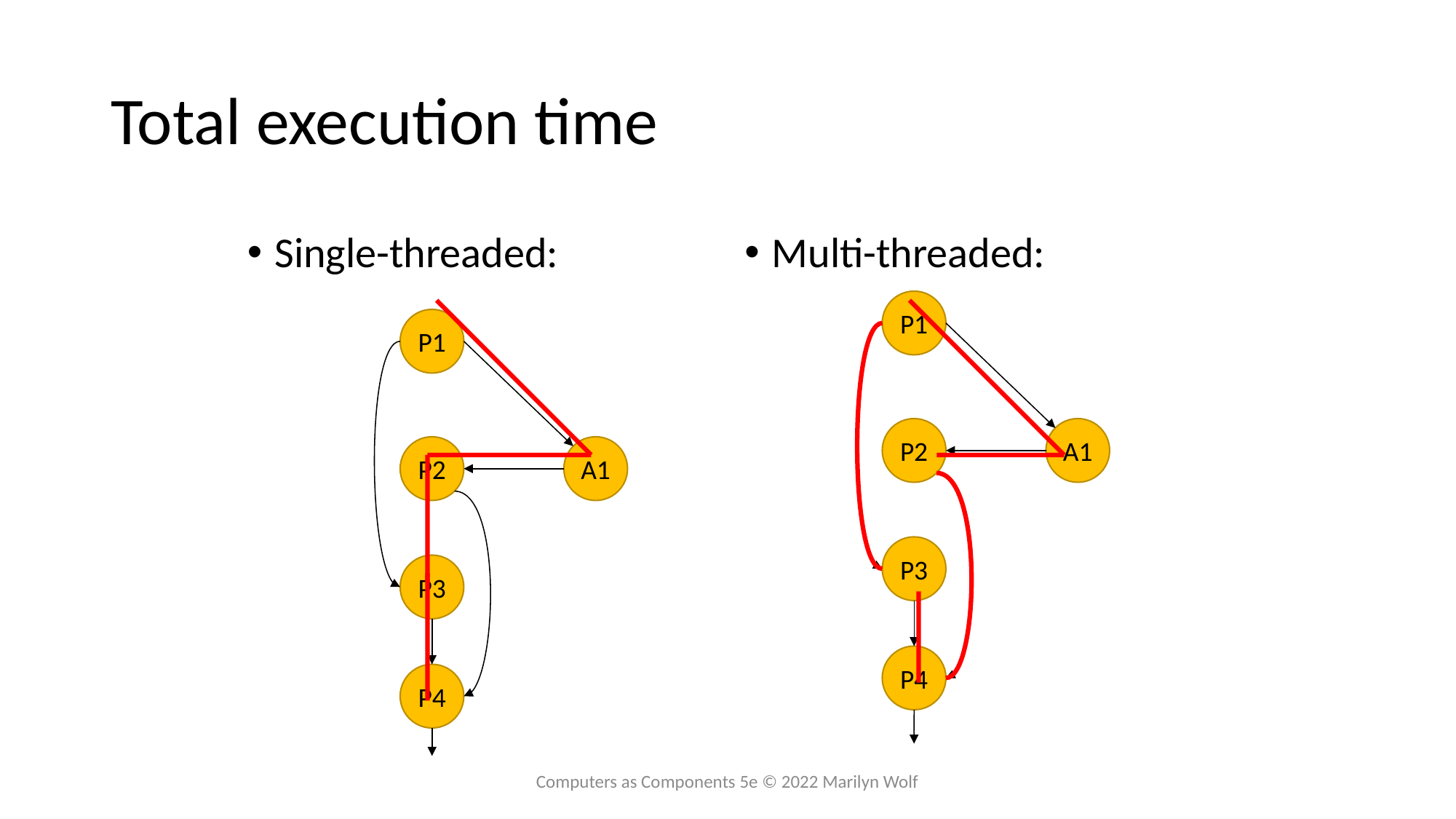

# Total execution time
Single-threaded:
Multi-threaded:
P1

P1
P2
A1
P2
A1
P3
P3
P4
P4
Computers as Components 5e © 2022 Marilyn Wolf